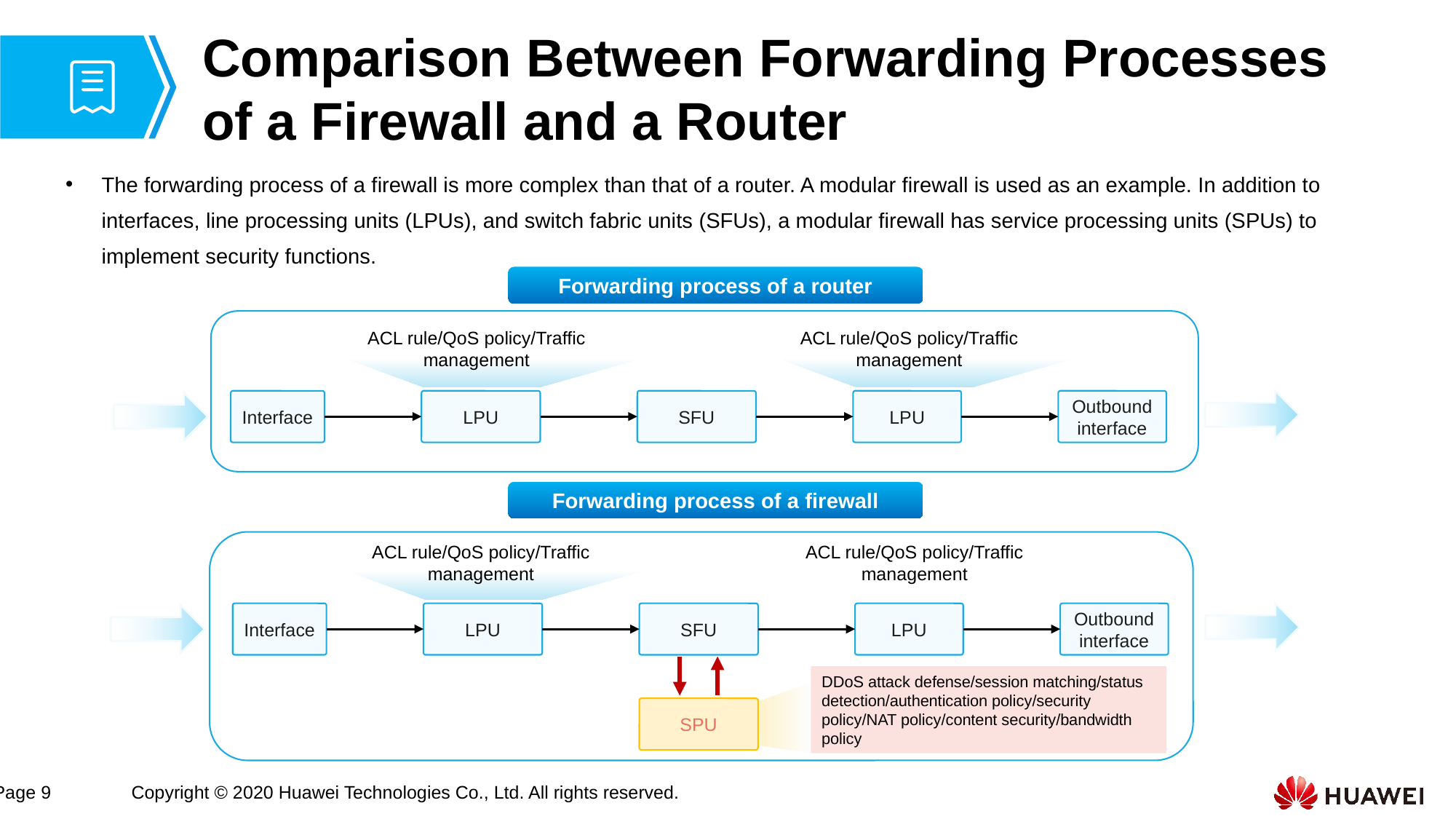

# Comparison Between Forwarding Processes of a Firewall and a Router
The forwarding process of a firewall is more complex than that of a router. A modular firewall is used as an example. In addition to interfaces, line processing units (LPUs), and switch fabric units (SFUs), a modular firewall has service processing units (SPUs) to implement security functions.
Forwarding process of a router

ACL rule/QoS policy/Traffic management

ACL rule/QoS policy/Traffic management

Outbound interface

Interface
LPU
SFU
LPU

Forwarding process of a firewall

ACL rule/QoS policy/Traffic management
DDoS attack defense/session matching/status detection/authentication policy/security policy/NAT policy/content security/bandwidth policy

ACL rule/QoS policy/Traffic management

Outbound interface

Interface
LPU
SFU
LPU

SPU